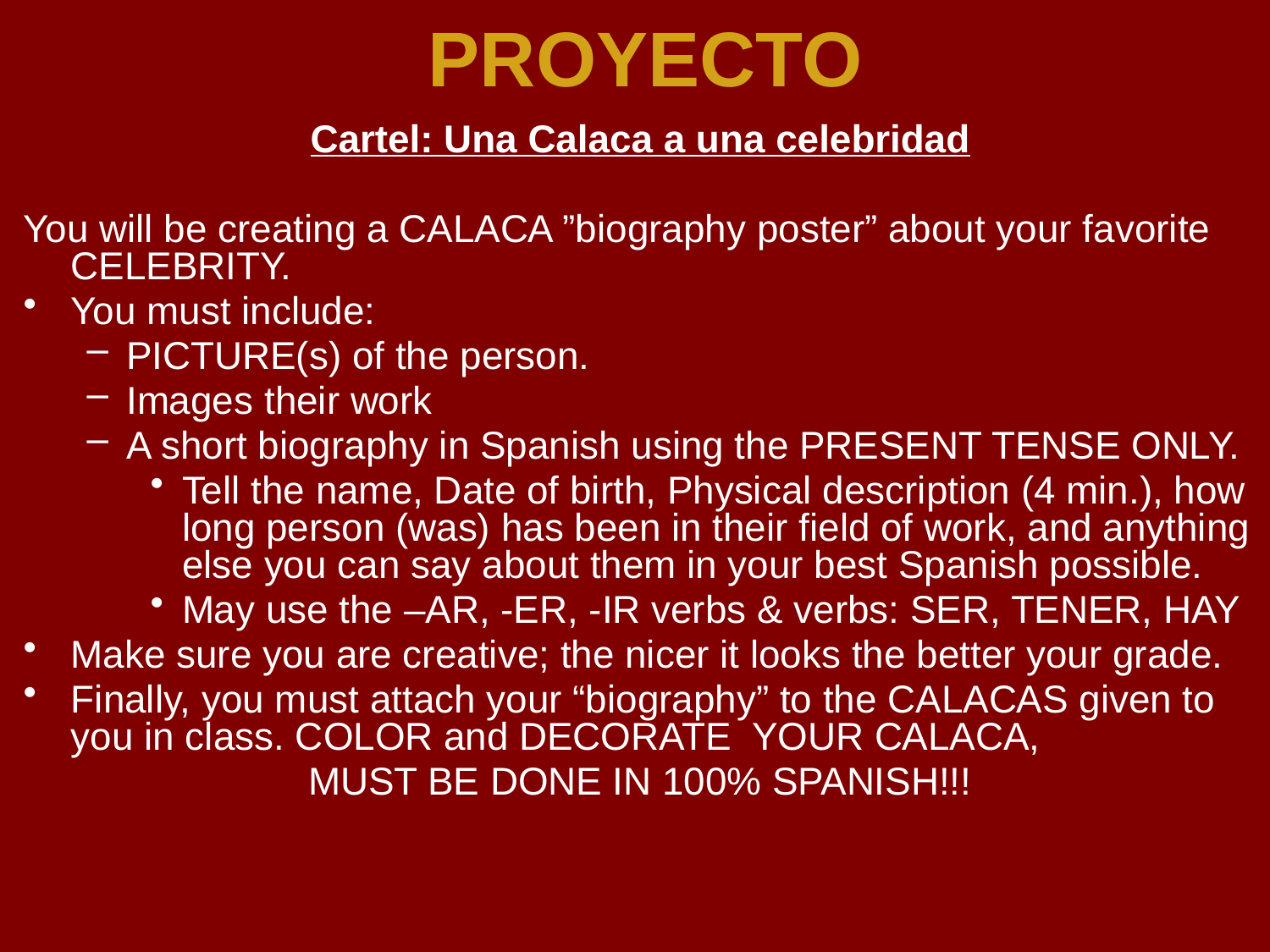

# PROYECTO
Cartel: Una Calaca a una celebridad

You will be creating a CALACA ”biography poster” about your favorite CELEBRITY.
You must include:
PICTURE(s) of the person.
Images their work
A short biography in Spanish using the PRESENT TENSE ONLY.
Tell the name, Date of birth, Physical description (4 min.), how long person (was) has been in their field of work, and anything else you can say about them in your best Spanish possible.
May use the –AR, -ER, -IR verbs & verbs: SER, TENER, HAY
Make sure you are creative; the nicer it looks the better your grade.
Finally, you must attach your “biography” to the CALACAS given to you in class. COLOR and DECORATE  YOUR CALACA,
MUST BE DONE IN 100% SPANISH!!!